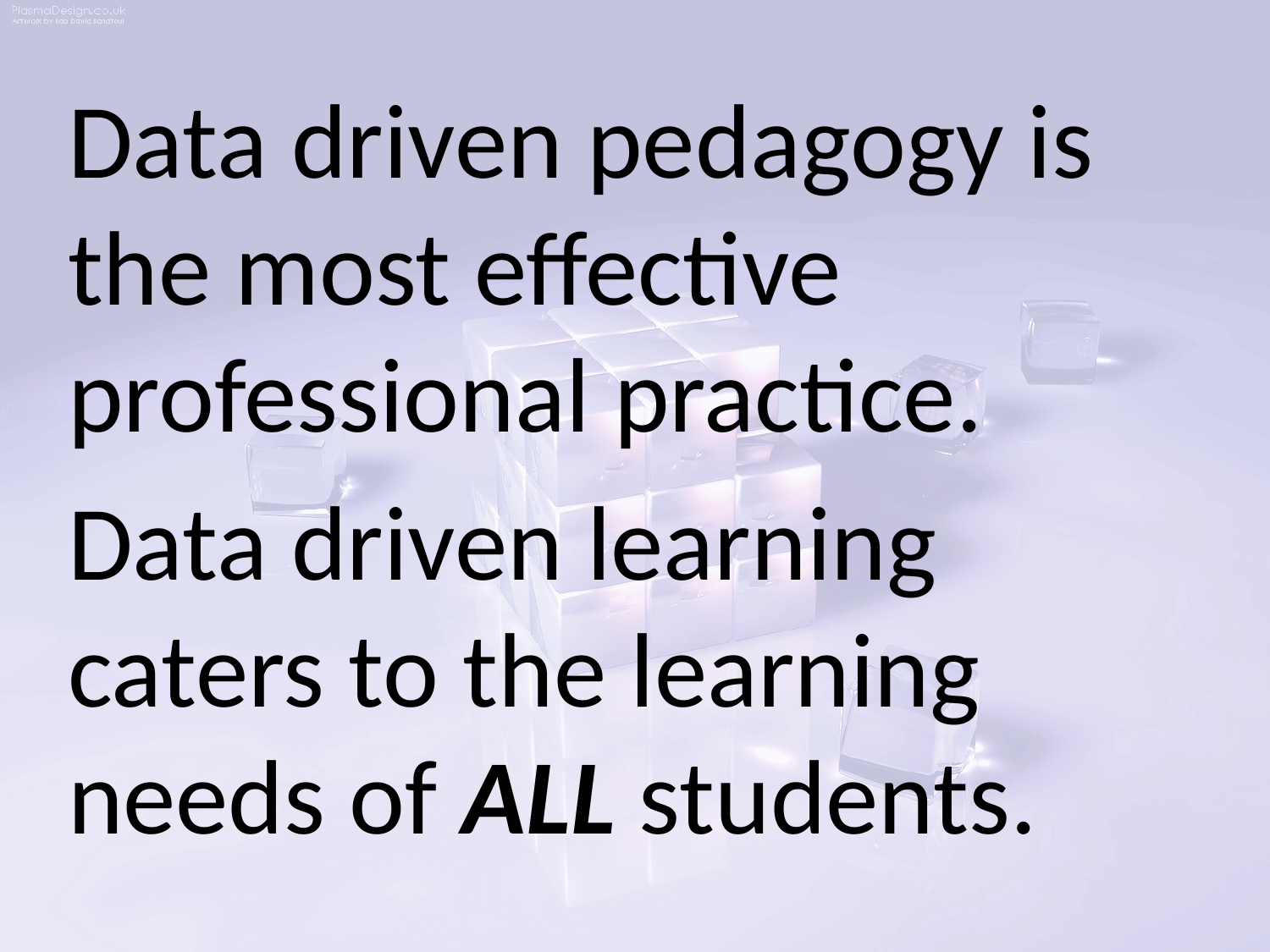

Data driven pedagogy is the most effective professional practice.
Data driven learning caters to the learning needs of ALL students.